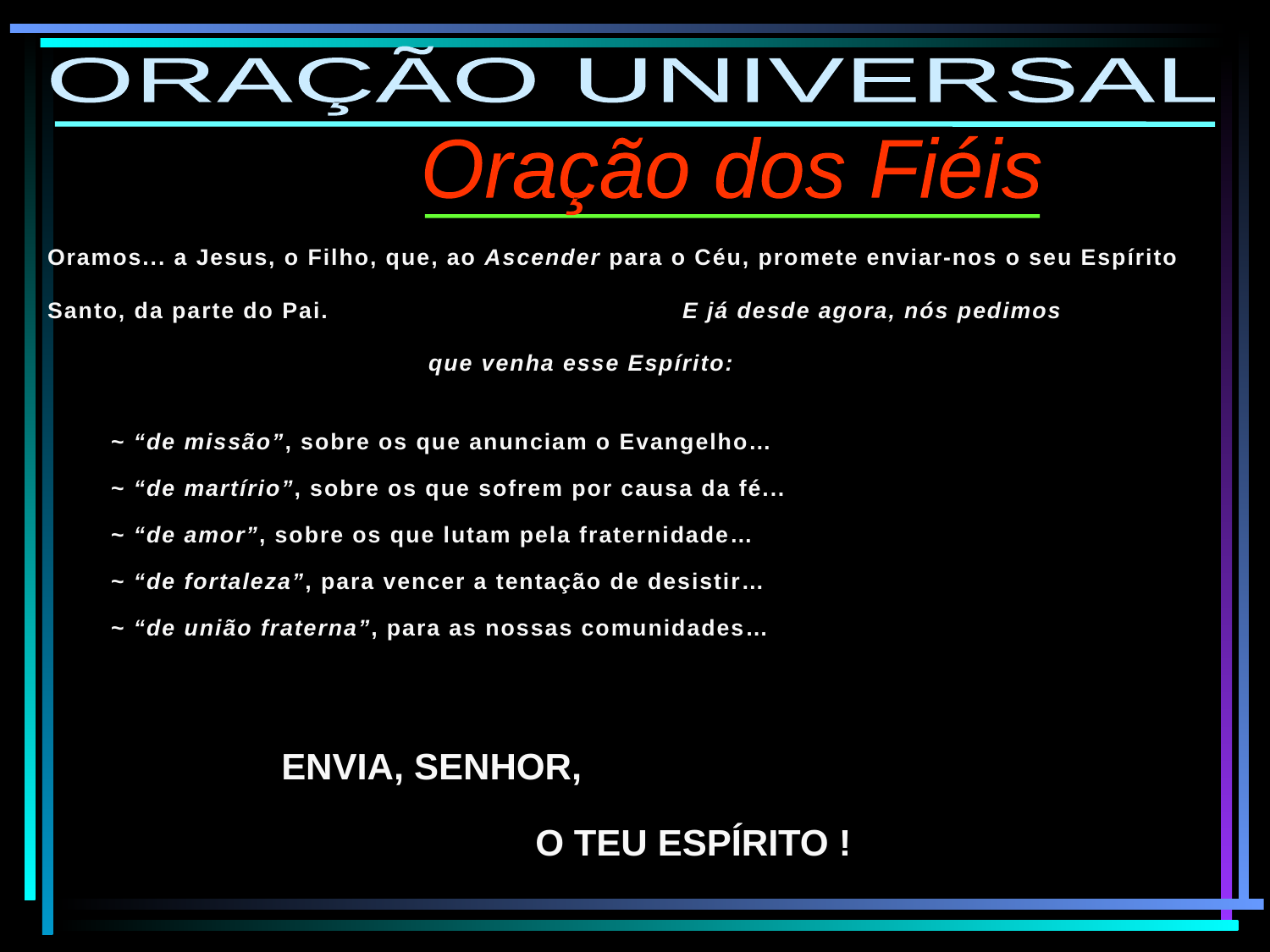

ORAÇÃO UNIVERSAL

Oração dos Fiéis

Oramos... a Jesus, o Filho, que, ao Ascender para o Céu, promete enviar-nos o seu Espírito Santo, da parte do Pai.  			E já desde agora, nós pedimos
			que venha esse Espírito:
~ “de missão”, sobre os que anunciam o Evangelho…
~ “de martírio”, sobre os que sofrem por causa da fé...
~ “de amor”, sobre os que lutam pela fraternidade…
~ “de fortaleza”, para vencer a tentação de desistir…
~ “de união fraterna”, para as nossas comunidades…
ENVIA, SENHOR,
		O TEU ESPÍRITO !